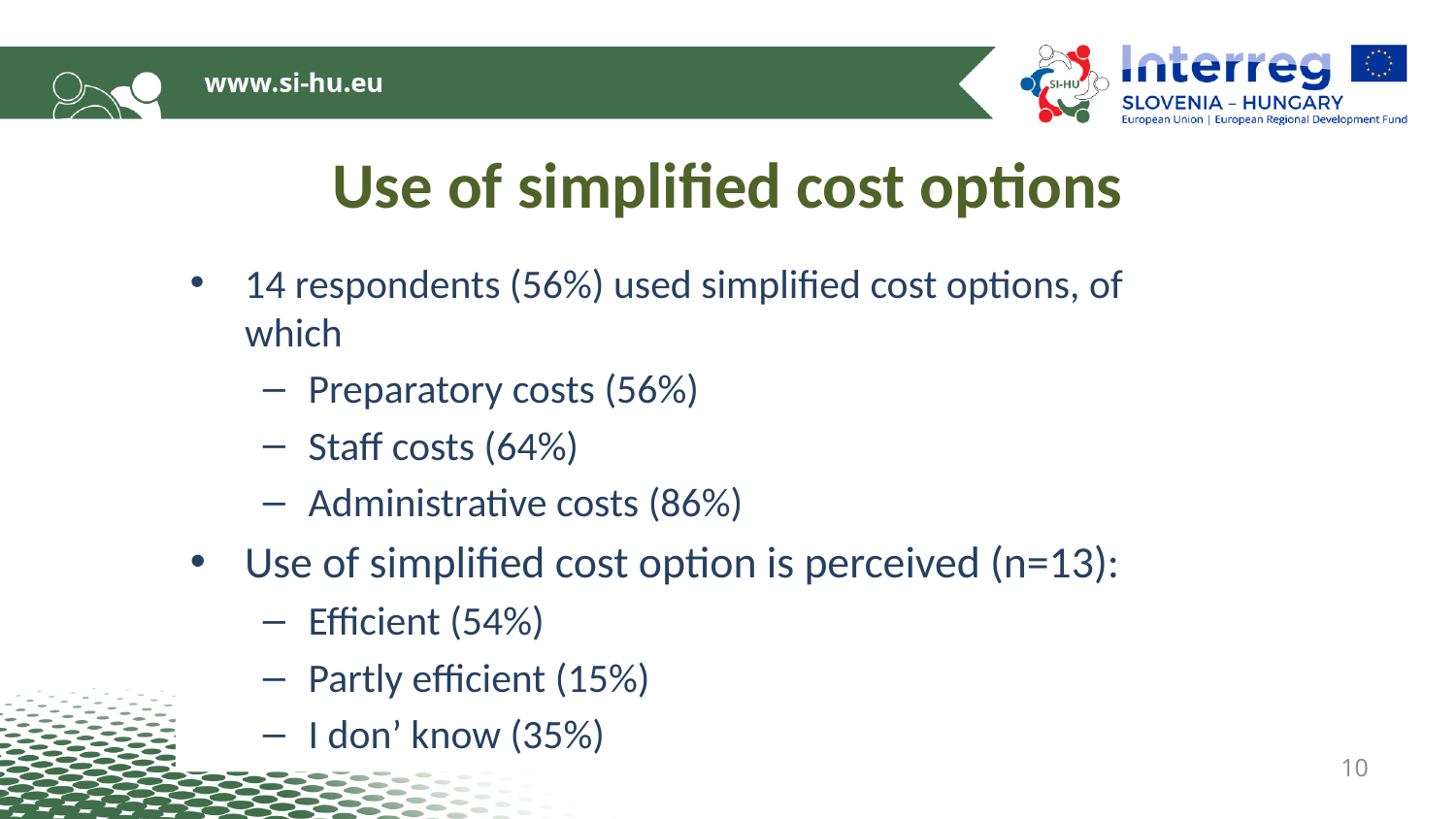

# Use of simplified cost options
14 respondents (56%) used simplified cost options, of which
Preparatory costs (56%)
Staff costs (64%)
Administrative costs (86%)
Use of simplified cost option is perceived (n=13):
Efficient (54%)
Partly efficient (15%)
I don’ know (35%)

10